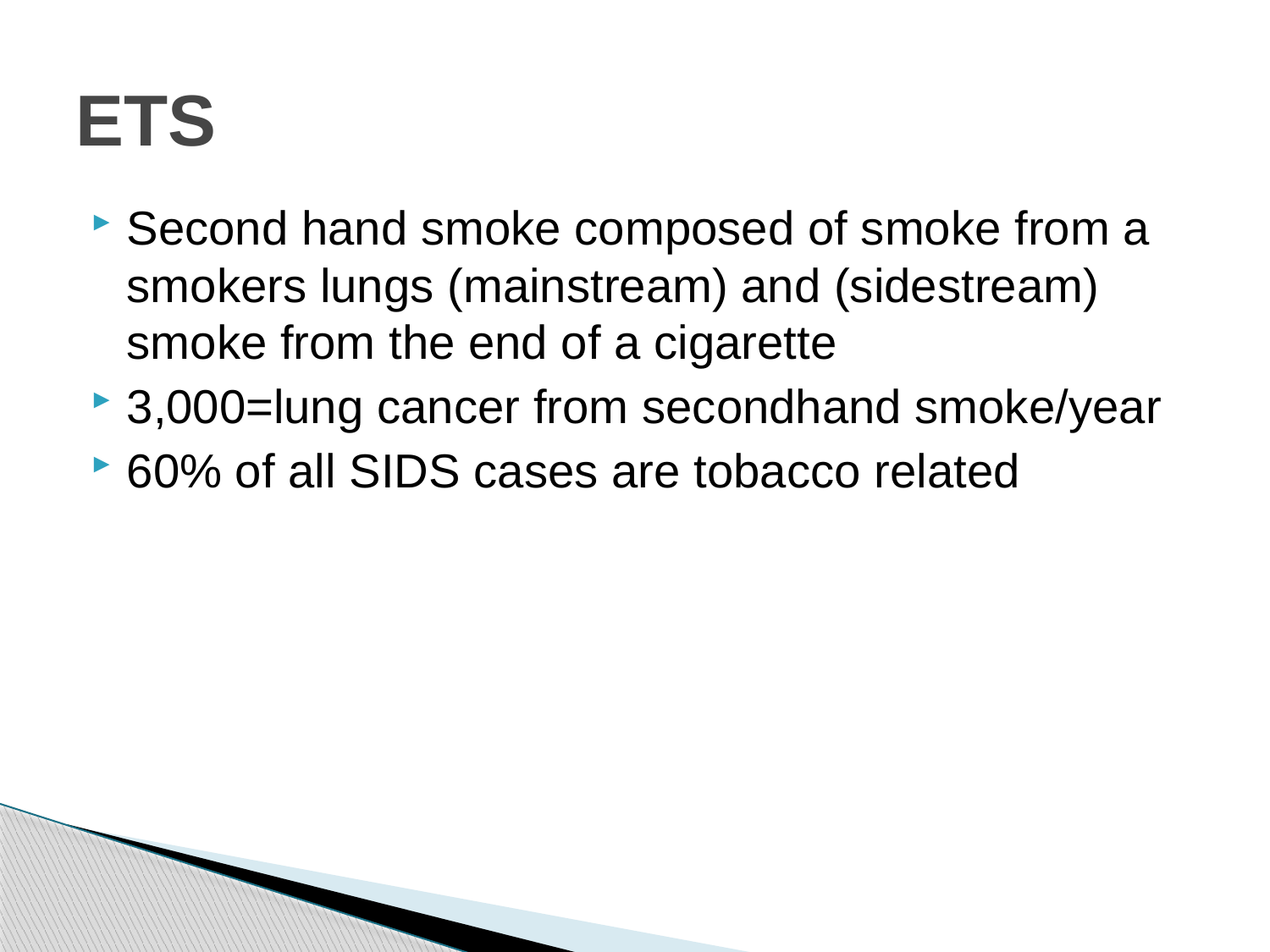

# ETS

Second hand smoke composed of smoke from a smokers lungs (mainstream) and (sidestream) smoke from the end of a cigarette
3,000=lung cancer from secondhand smoke/year
60% of all SIDS cases are tobacco related